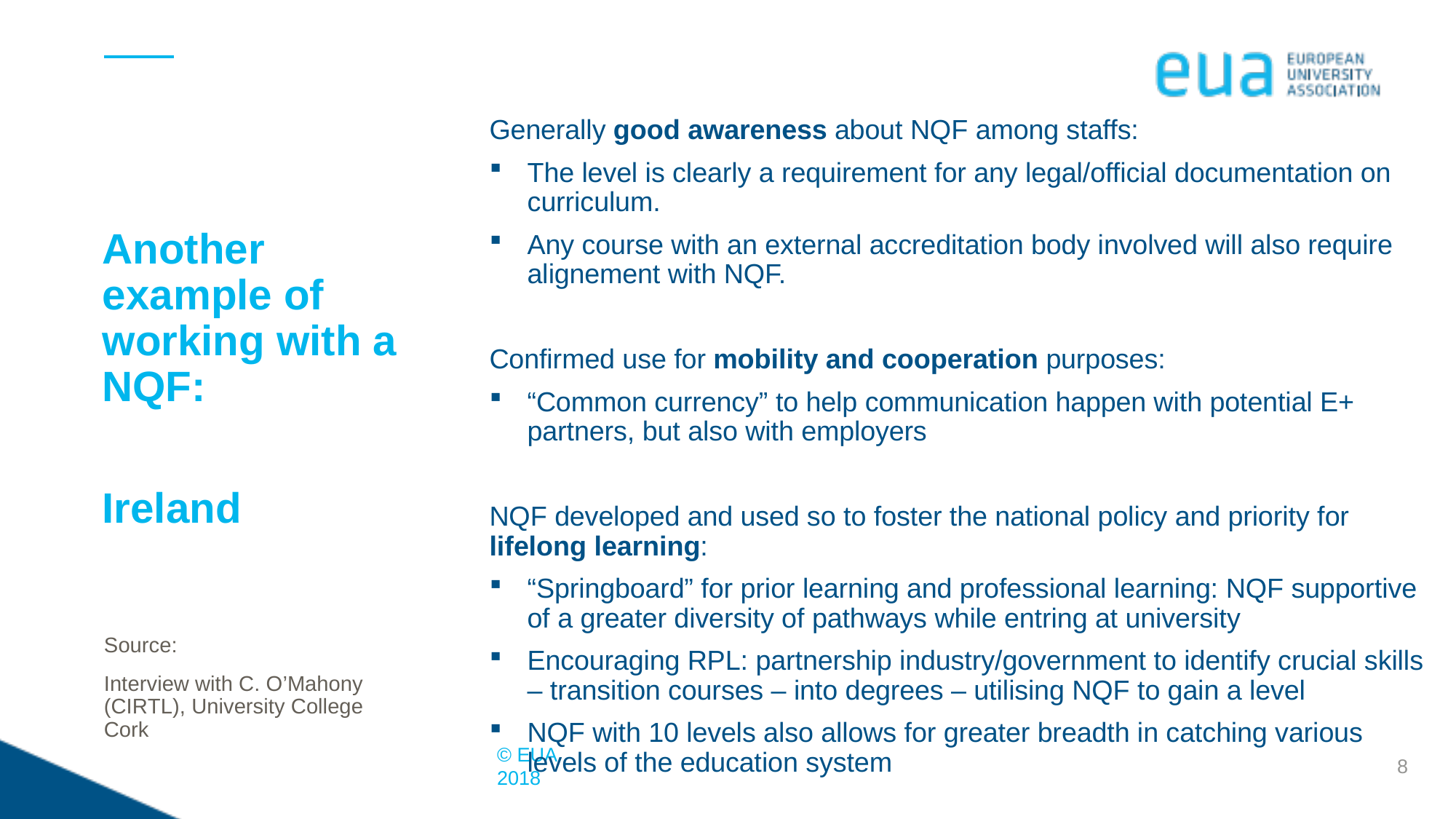

Generally good awareness about NQF among staffs:
The level is clearly a requirement for any legal/official documentation on curriculum.
Any course with an external accreditation body involved will also require alignement with NQF.

Confirmed use for mobility and cooperation purposes:
“Common currency” to help communication happen with potential E+ partners, but also with employers

NQF developed and used so to foster the national policy and priority for lifelong learning:
“Springboard” for prior learning and professional learning: NQF supportive of a greater diversity of pathways while entring at university
Encouraging RPL: partnership industry/government to identify crucial skills – transition courses – into degrees – utilising NQF to gain a level
NQF with 10 levels also allows for greater breadth in catching various levels of the education system

Another example of working with a NQF:

Ireland
Source:
Interview with C. O’Mahony (CIRTL), University College Cork
8